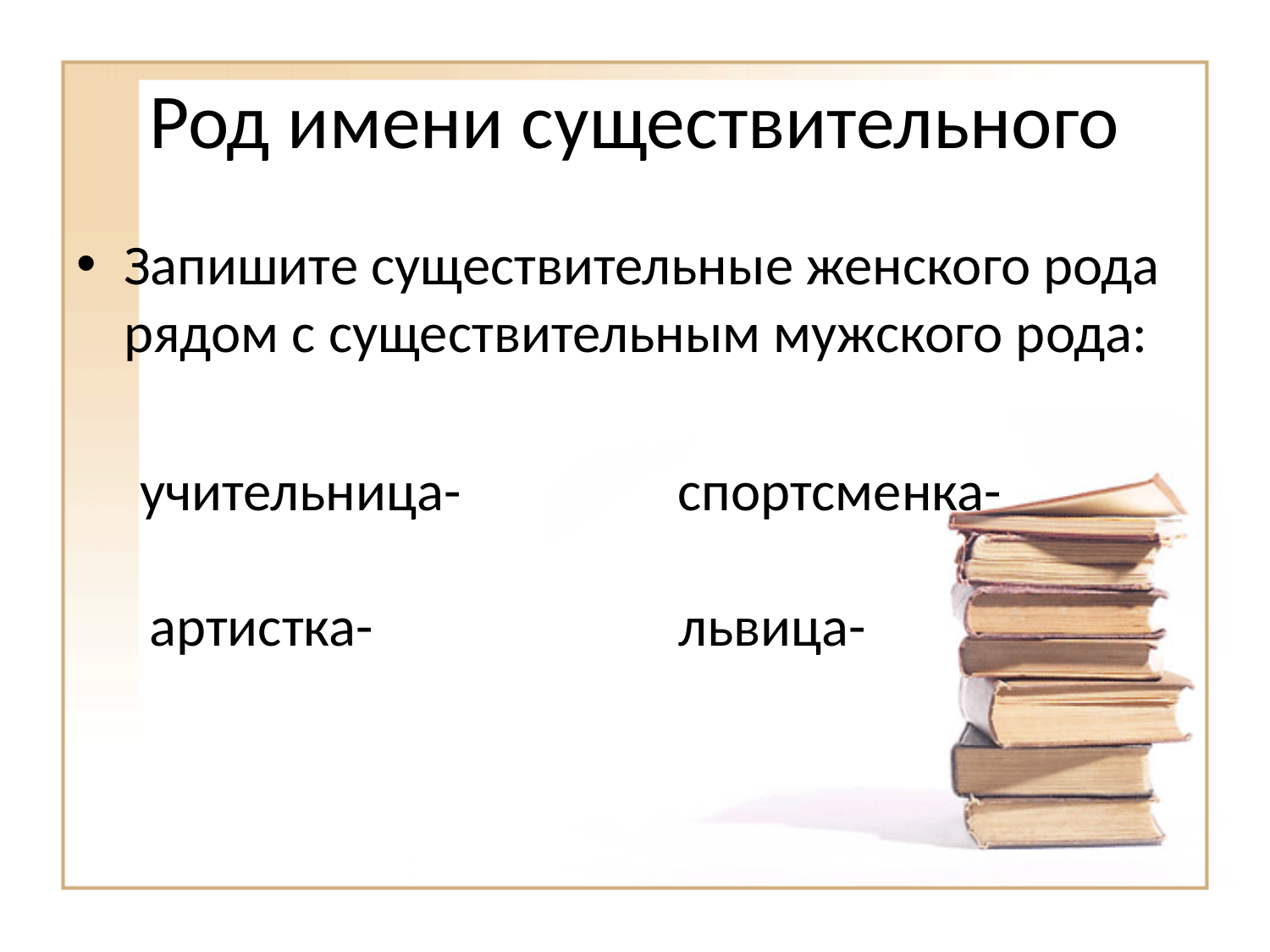

# Род имени существительного
Запишите существительные женского рода рядом с существительным мужского рода:

     учительница-                 спортсменка-
  артистка-                        львица-